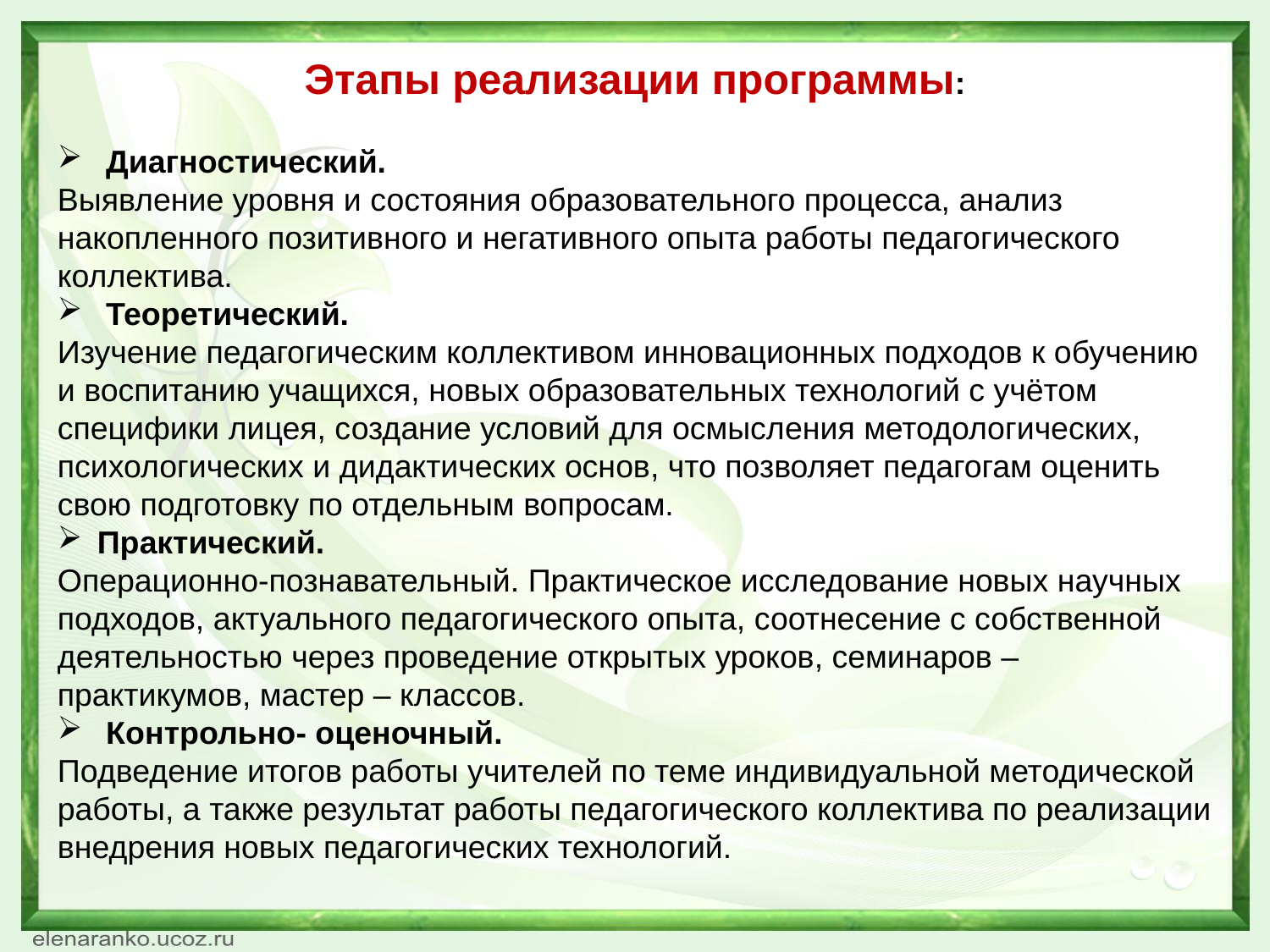

Этапы реализации программы:

 Диагностический.
Выявление уровня и состояния образовательного процесса, анализ накопленного позитивного и негативного опыта работы педагогического коллектива.
 Теоретический.
Изучение педагогическим коллективом инновационных подходов к обучению и воспитанию учащихся, новых образовательных технологий с учётом специфики лицея, создание условий для осмысления методологических, психологических и дидактических основ, что позволяет педагогам оценить свою подготовку по отдельным вопросам.
Практический.
Операционно-познавательный. Практическое исследование новых научных подходов, актуального педагогического опыта, соотнесение с собственной деятельностью через проведение открытых уроков, семинаров – практикумов, мастер – классов.
 Контрольно- оценочный.
Подведение итогов работы учителей по теме индивидуальной методической работы, а также результат работы педагогического коллектива по реализации внедрения новых педагогических технологий.